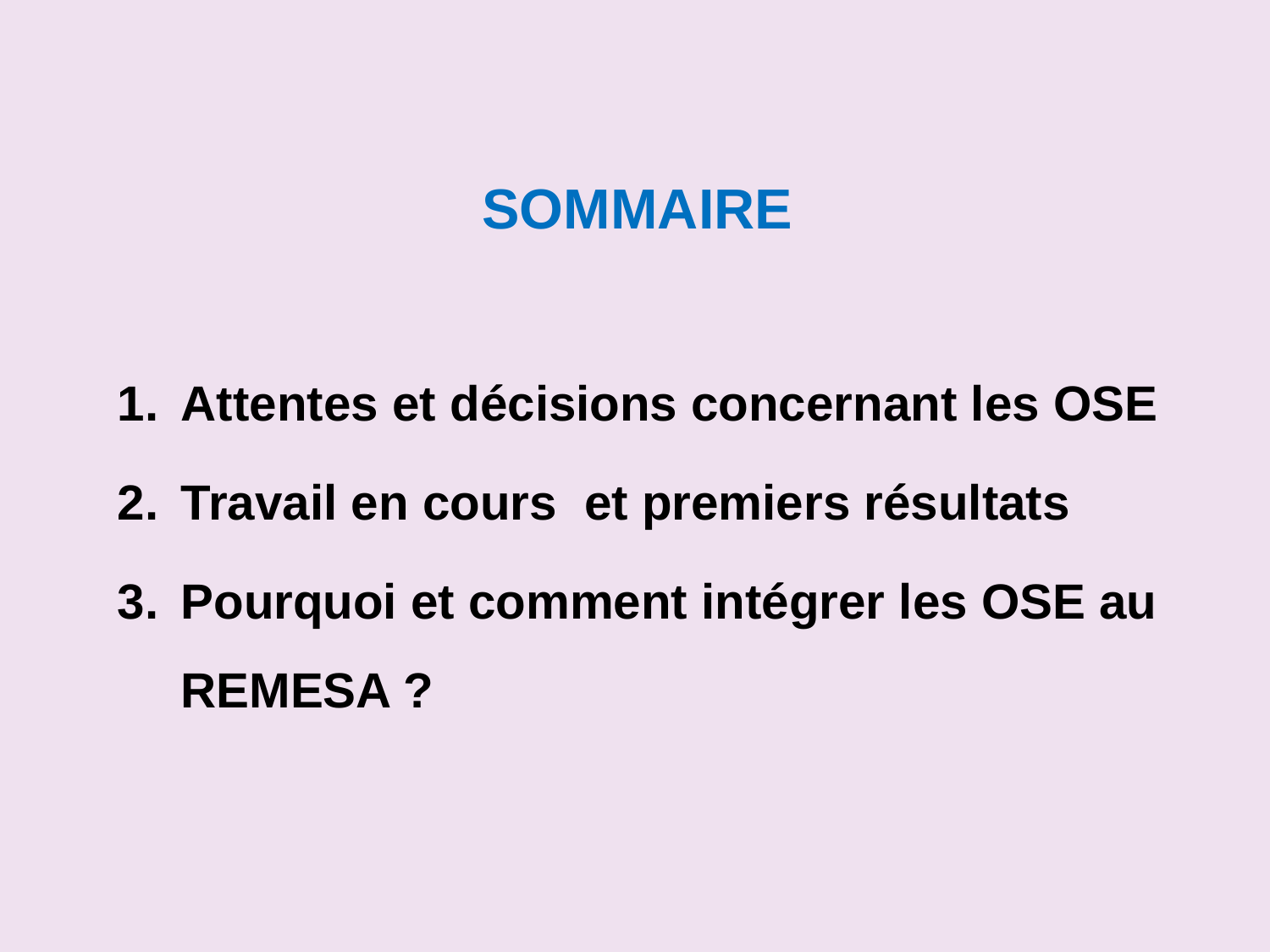

# SOMMAIRE
Attentes et décisions concernant les OSE
Travail en cours  et premiers résultats
Pourquoi et comment intégrer les OSE au REMESA ?